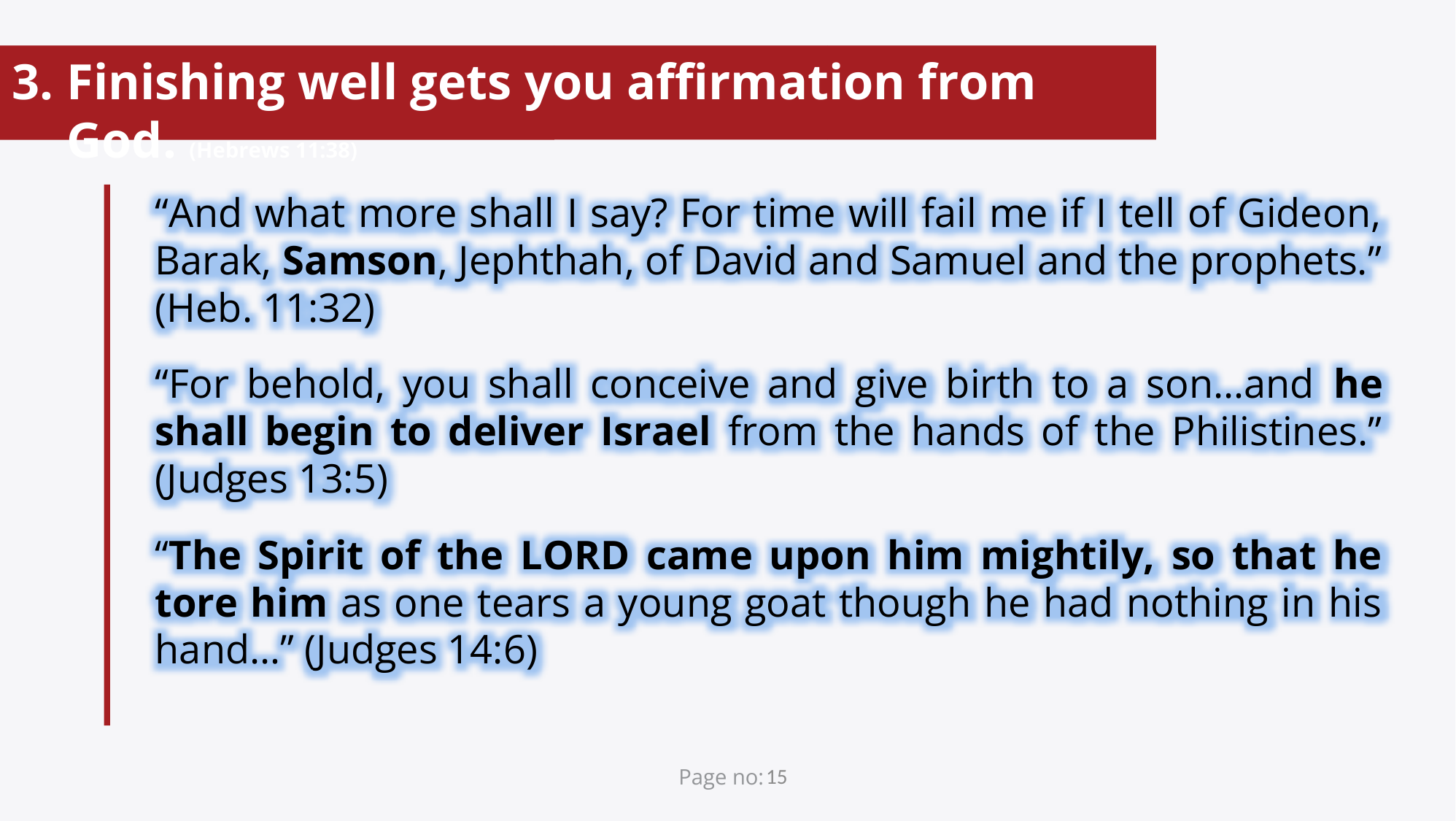

Finishing well gets you affirmation from God. (Hebrews 11:38)

“And what more shall I say? For time will fail me if I tell of Gideon, Barak, Samson, Jephthah, of David and Samuel and the prophets.” (Heb. 11:32)
“For behold, you shall conceive and give birth to a son…and he shall begin to deliver Israel from the hands of the Philistines.” (Judges 13:5)
“The Spirit of the Lord came upon him mightily, so that he tore him as one tears a young goat though he had nothing in his hand…” (Judges 14:6)